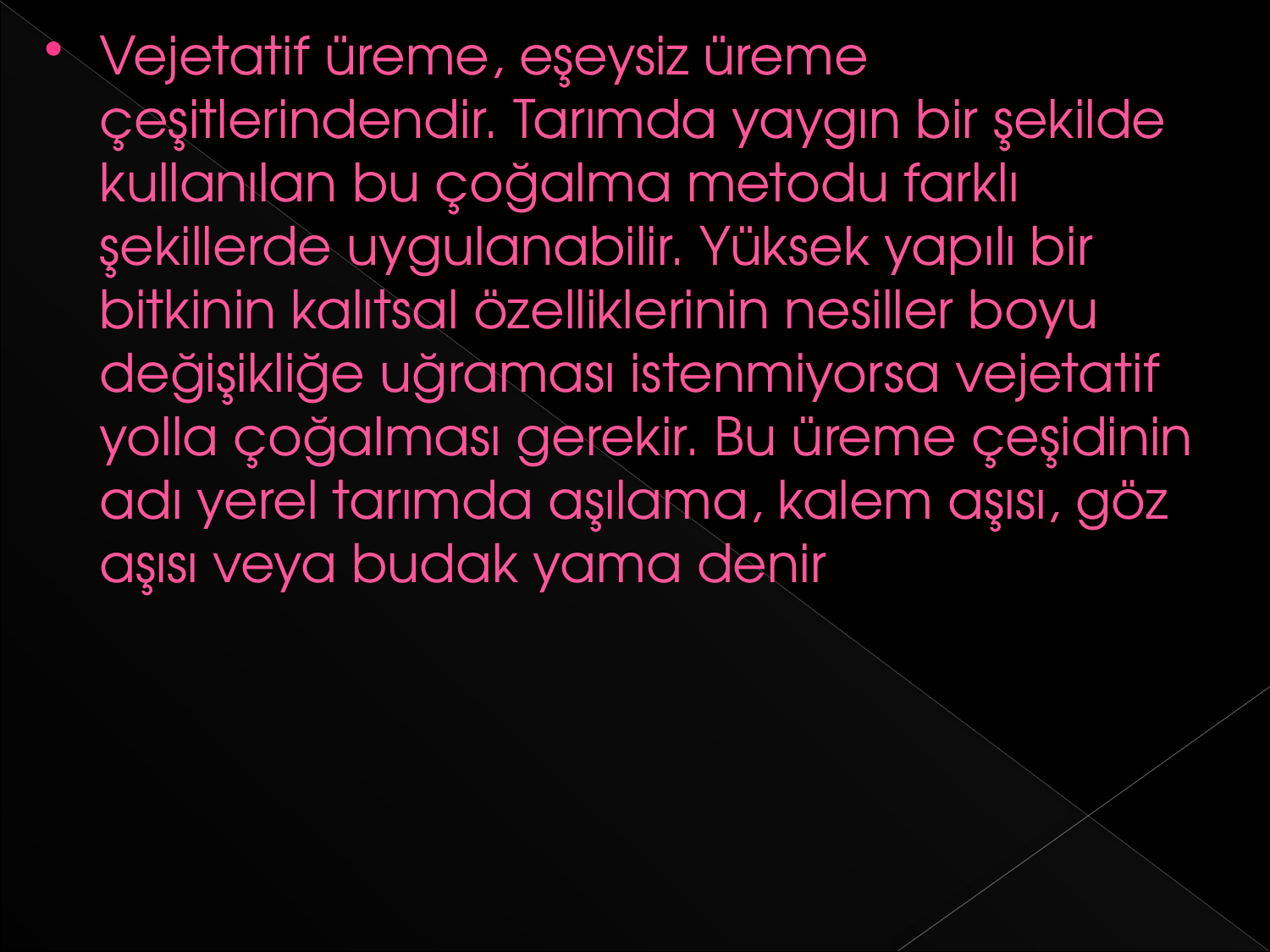

Vejetatif üreme, eşeysiz üreme çeşitlerindendir. Tarımda yaygın bir şekilde kullanılan bu çoğalma metodu farklı şekillerde uygulanabilir. Yüksek yapılı bir bitkinin kalıtsal özelliklerinin nesiller boyu değişikliğe uğraması istenmiyorsa vejetatif yolla çoğalması gerekir. Bu üreme çeşidinin adı yerel tarımda aşılama, kalem aşısı, göz aşısı veya budak yama denir